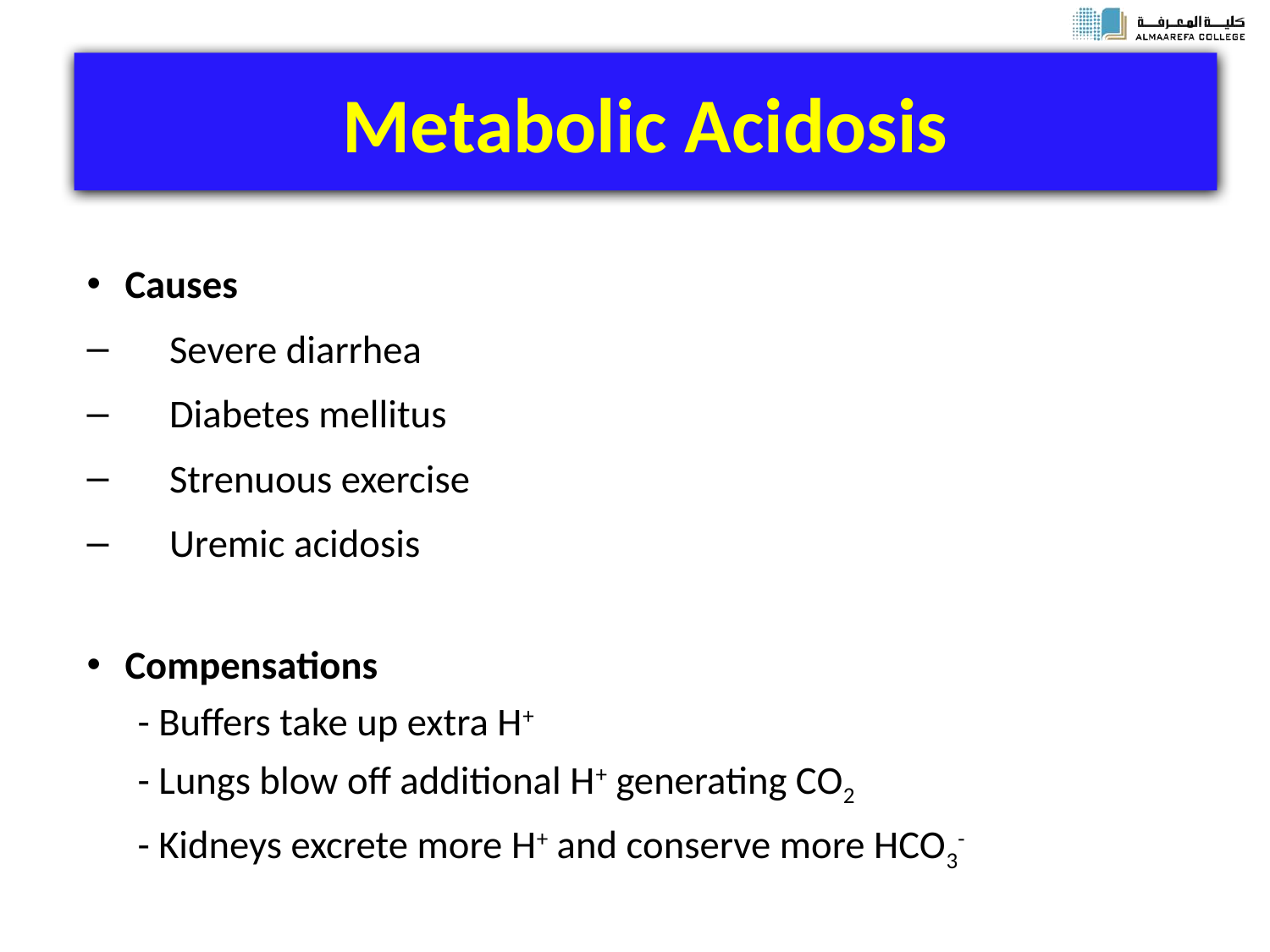

# Metabolic Acidosis
Causes
Severe diarrhea
Diabetes mellitus
Strenuous exercise
Uremic acidosis

Compensations
- Buffers take up extra H+
- Lungs blow off additional H+ generating CO2
- Kidneys excrete more H+ and conserve more HCO3-